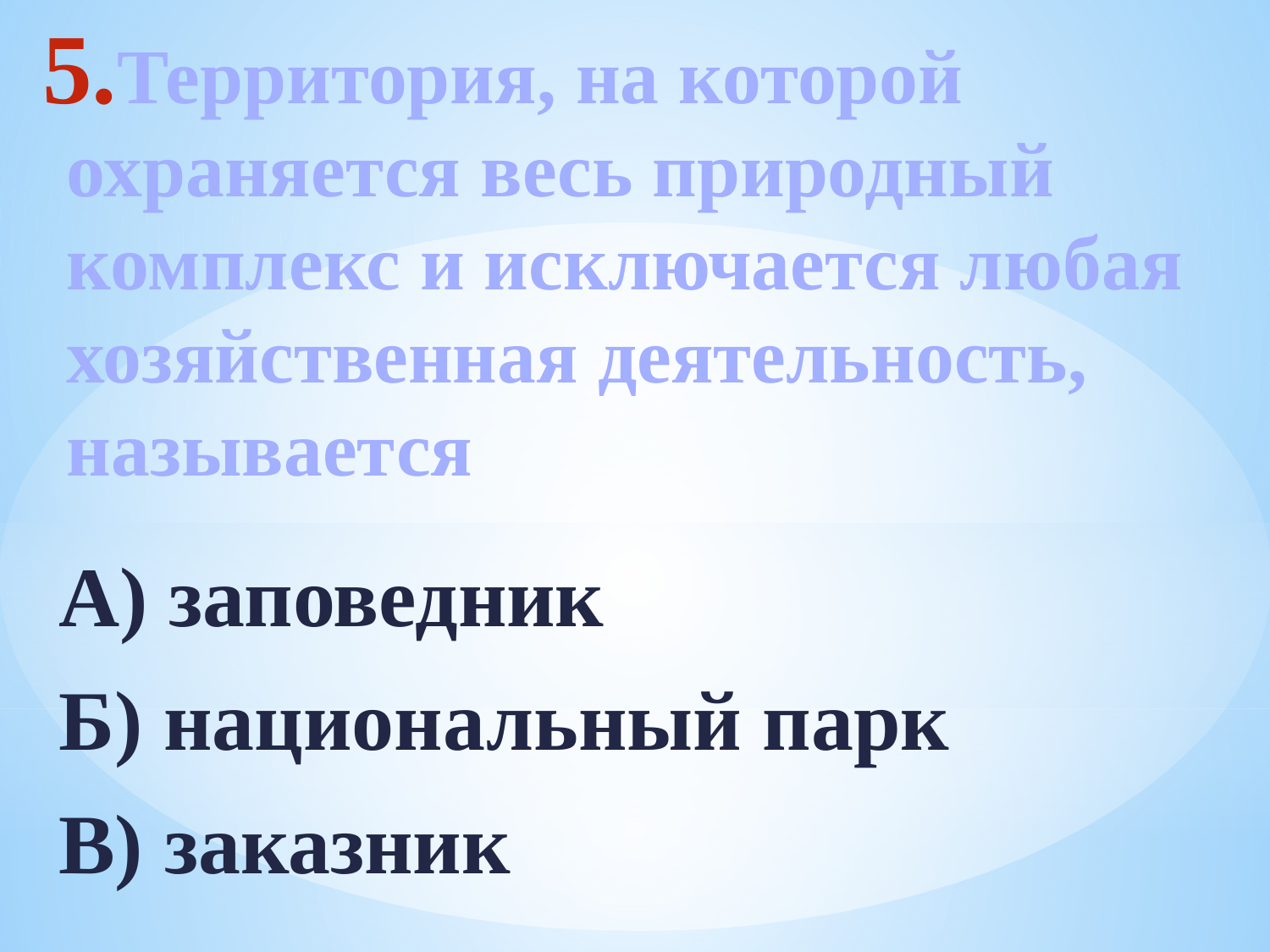

# Территория, на которой охраняется весь природный комплекс и исключается любая хозяйственная деятельность, называется
А) заповедник
Б) национальный парк
В) заказник